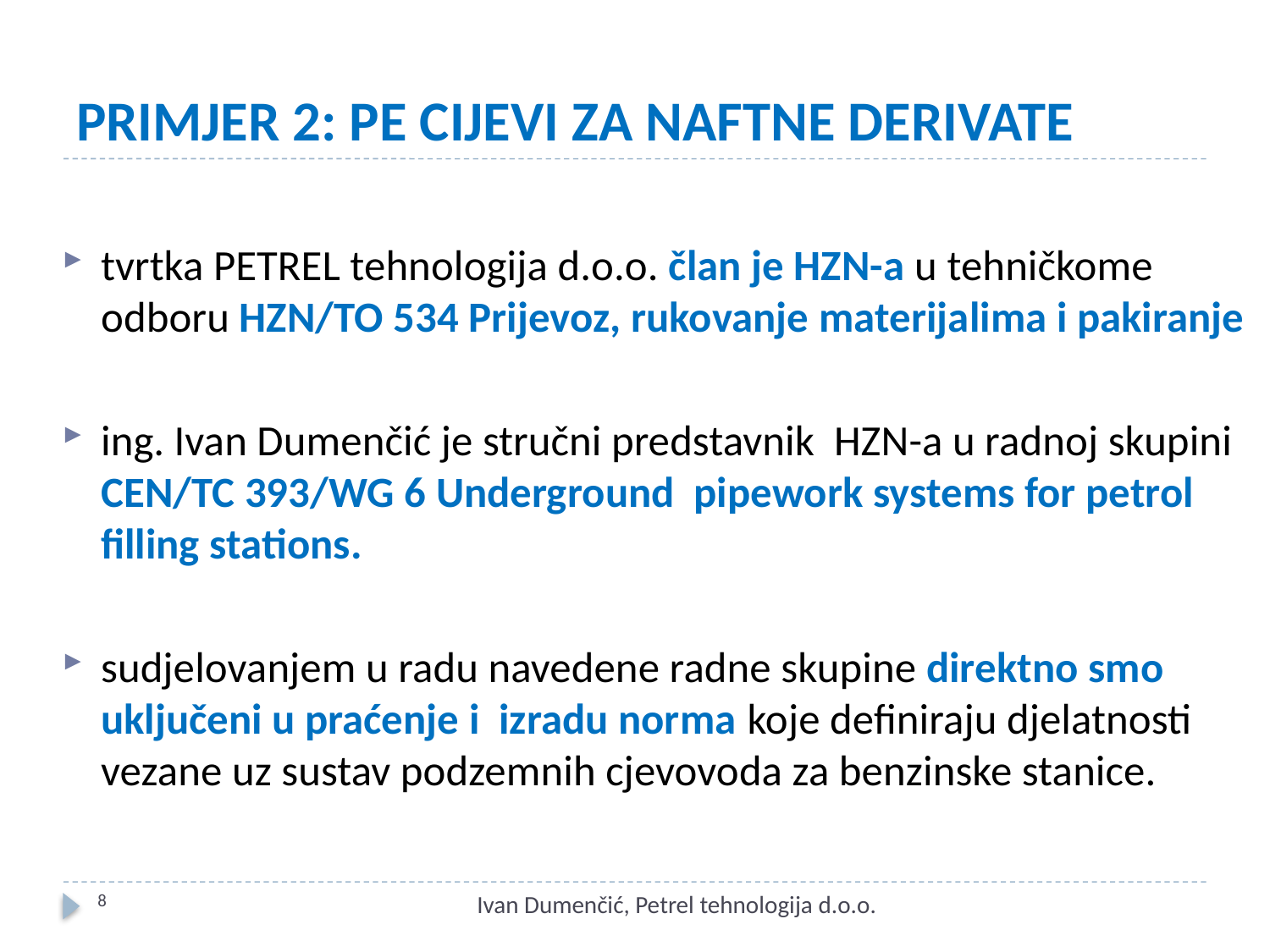

# PRIMJER 2: PE CIJEVI ZA NAFTNE DERIVATE

tvrtka PETREL tehnologija d.o.o. član je HZN-a u tehničkome odboru HZN/TO 534 Prijevoz, rukovanje materijalima i pakiranje

ing. Ivan Dumenčić je stručni predstavnik  HZN-a u radnoj skupini CEN/TC 393/WG 6 Underground  pipework systems for petrol filling stations.

sudjelovanjem u radu navedene radne skupine direktno smo uključeni u praćenje i  izradu norma koje definiraju djelatnosti vezane uz sustav podzemnih cjevovoda za benzinske stanice.

8
Ivan Dumenčić, Petrel tehnologija d.o.o.